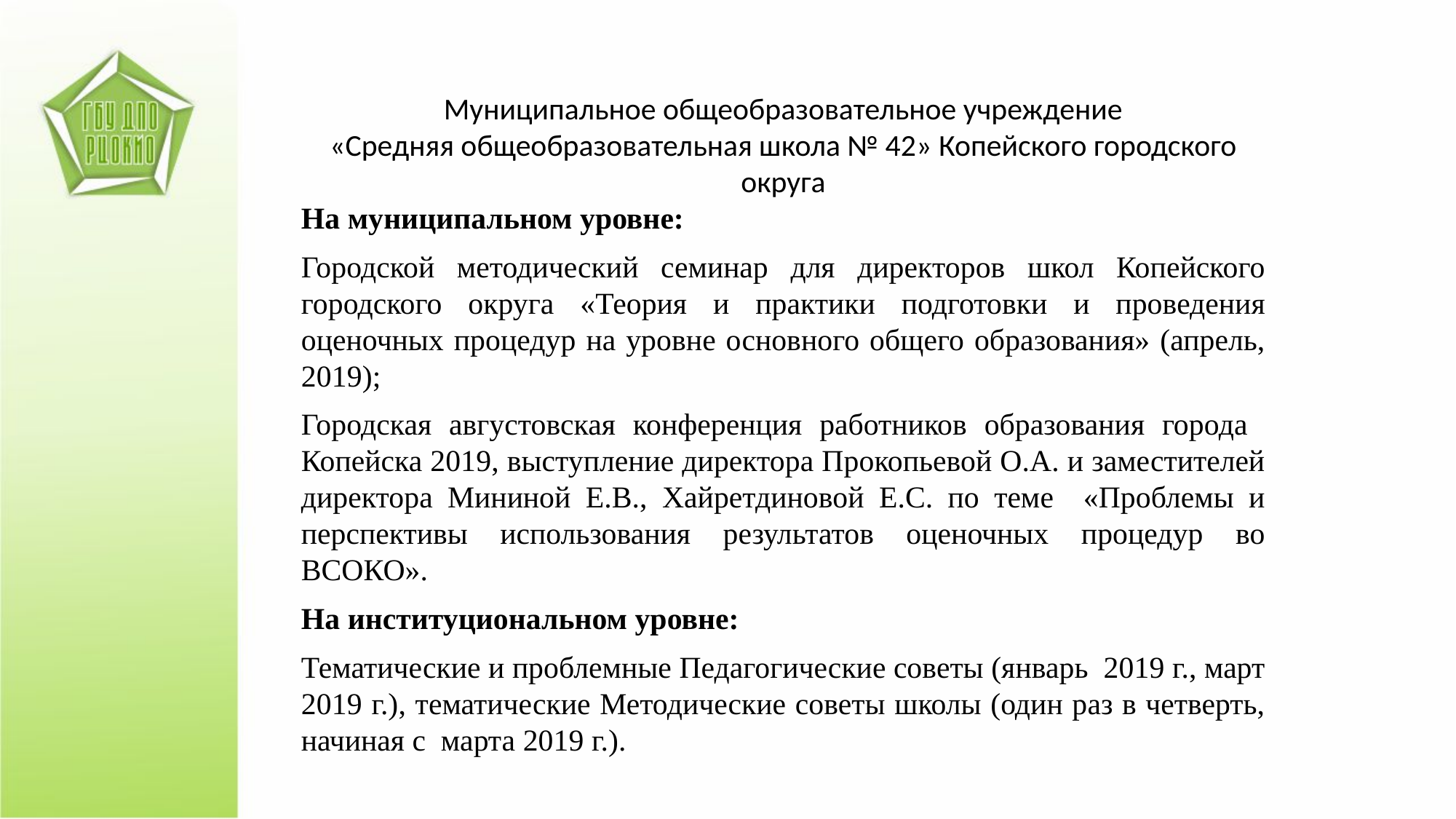

Муниципальное общеобразовательное учреждение
«Средняя общеобразовательная школа № 42» Копейского городского округа
На муниципальном уровне:
Городской методический семинар для директоров школ Копейского городского округа «Теория и практики подготовки и проведения оценочных процедур на уровне основного общего образования» (апрель, 2019);
Городская августовская конференция работников образования города  Копейска 2019, выступление директора Прокопьевой О.А. и заместителей директора Мининой Е.В., Хайретдиновой Е.С. по теме  «Проблемы и перспективы использования результатов оценочных процедур во ВСОКО».
На институциональном уровне:
Тематические и проблемные Педагогические советы (январь  2019 г., март 2019 г.), тематические Методические советы школы (один раз в четверть, начиная с  марта 2019 г.).